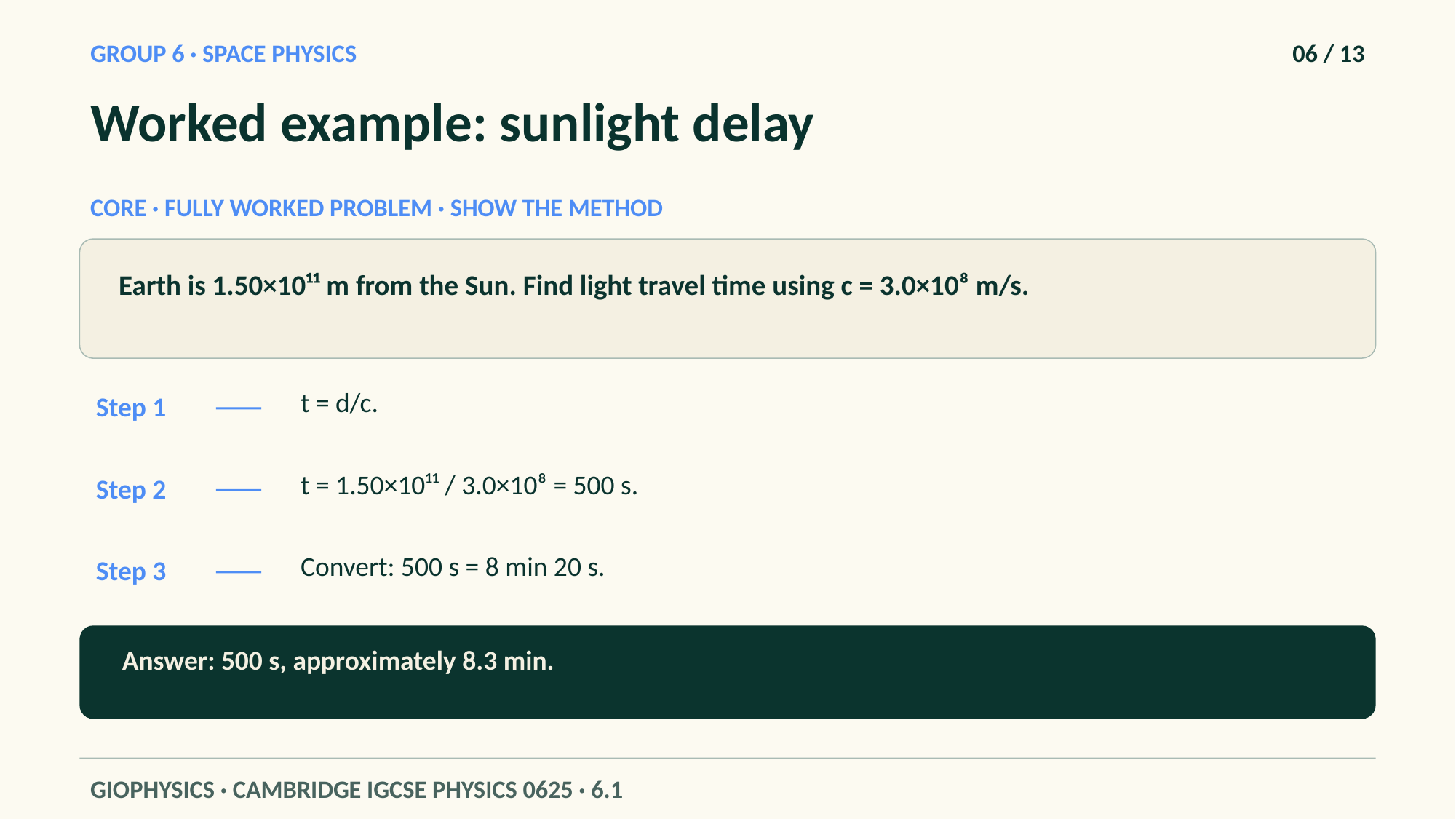

GROUP 6 · SPACE PHYSICS
06 / 13
Worked example: sunlight delay
CORE · FULLY WORKED PROBLEM · SHOW THE METHOD

Earth is 1.50×10¹¹ m from the Sun. Find light travel time using c = 3.0×10⁸ m/s.
t = d/c.
Step 1

t = 1.50×10¹¹ / 3.0×10⁸ = 500 s.
Step 2

Convert: 500 s = 8 min 20 s.
Step 3

Answer: 500 s, approximately 8.3 min.

GIOPHYSICS · CAMBRIDGE IGCSE PHYSICS 0625 · 6.1